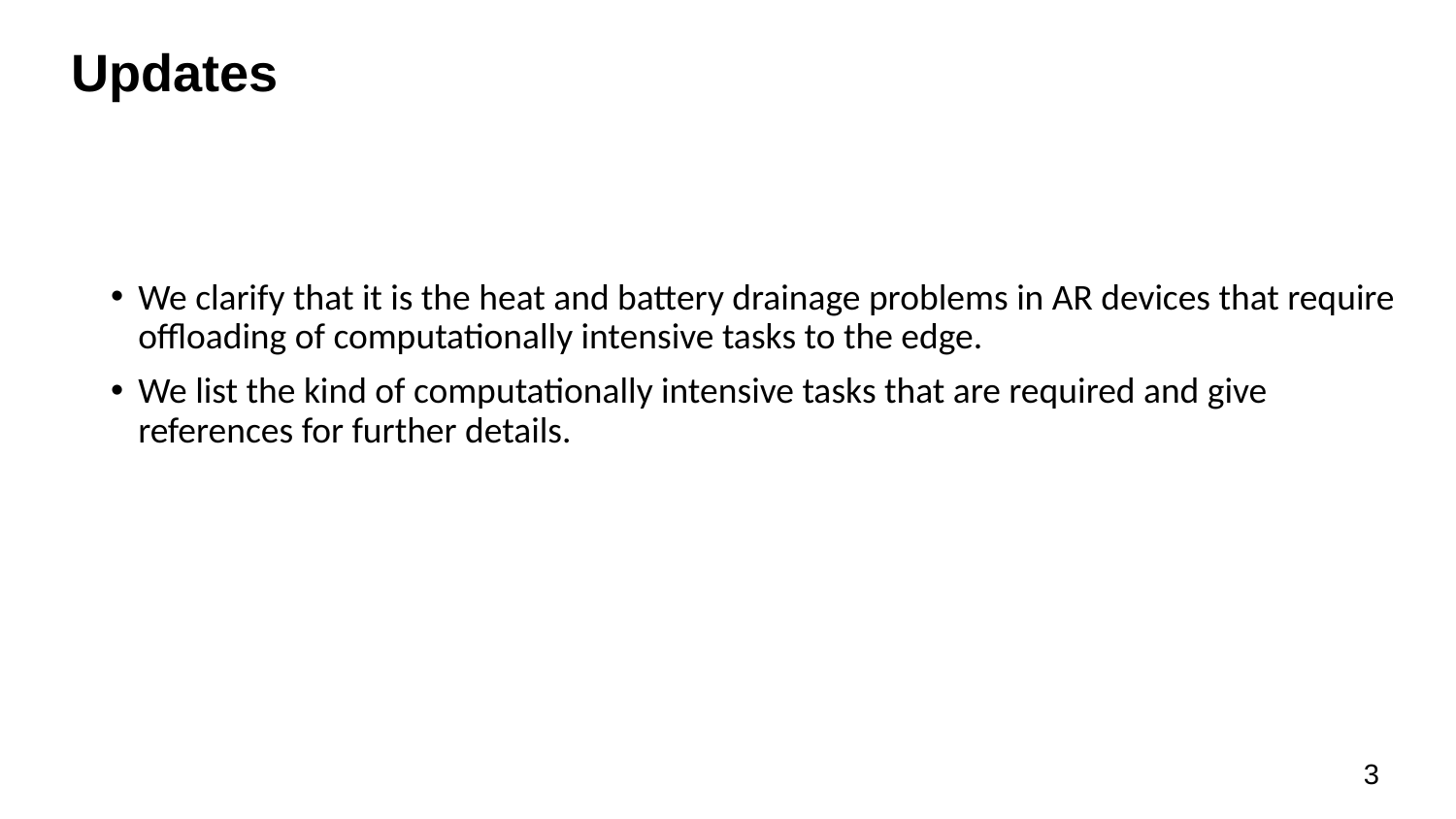

# Updates
We clarify that it is the heat and battery drainage problems in AR devices that require offloading of computationally intensive tasks to the edge.
We list the kind of computationally intensive tasks that are required and give references for further details.
3